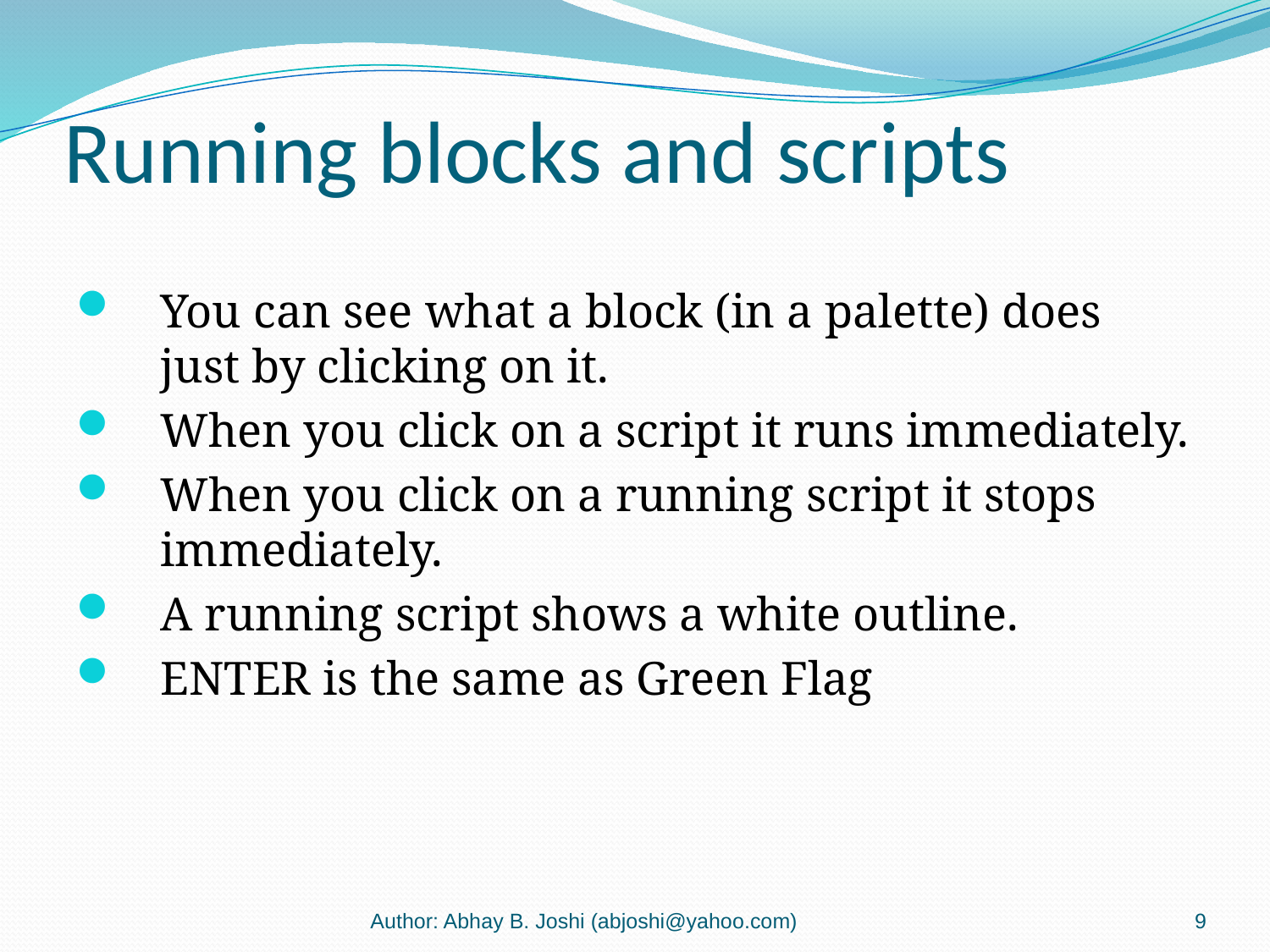

# Running blocks and scripts

You can see what a block (in a palette) does just by clicking on it.
When you click on a script it runs immediately.
When you click on a running script it stops immediately.
A running script shows a white outline.
ENTER is the same as Green Flag
Author: Abhay B. Joshi (abjoshi@yahoo.com)
9